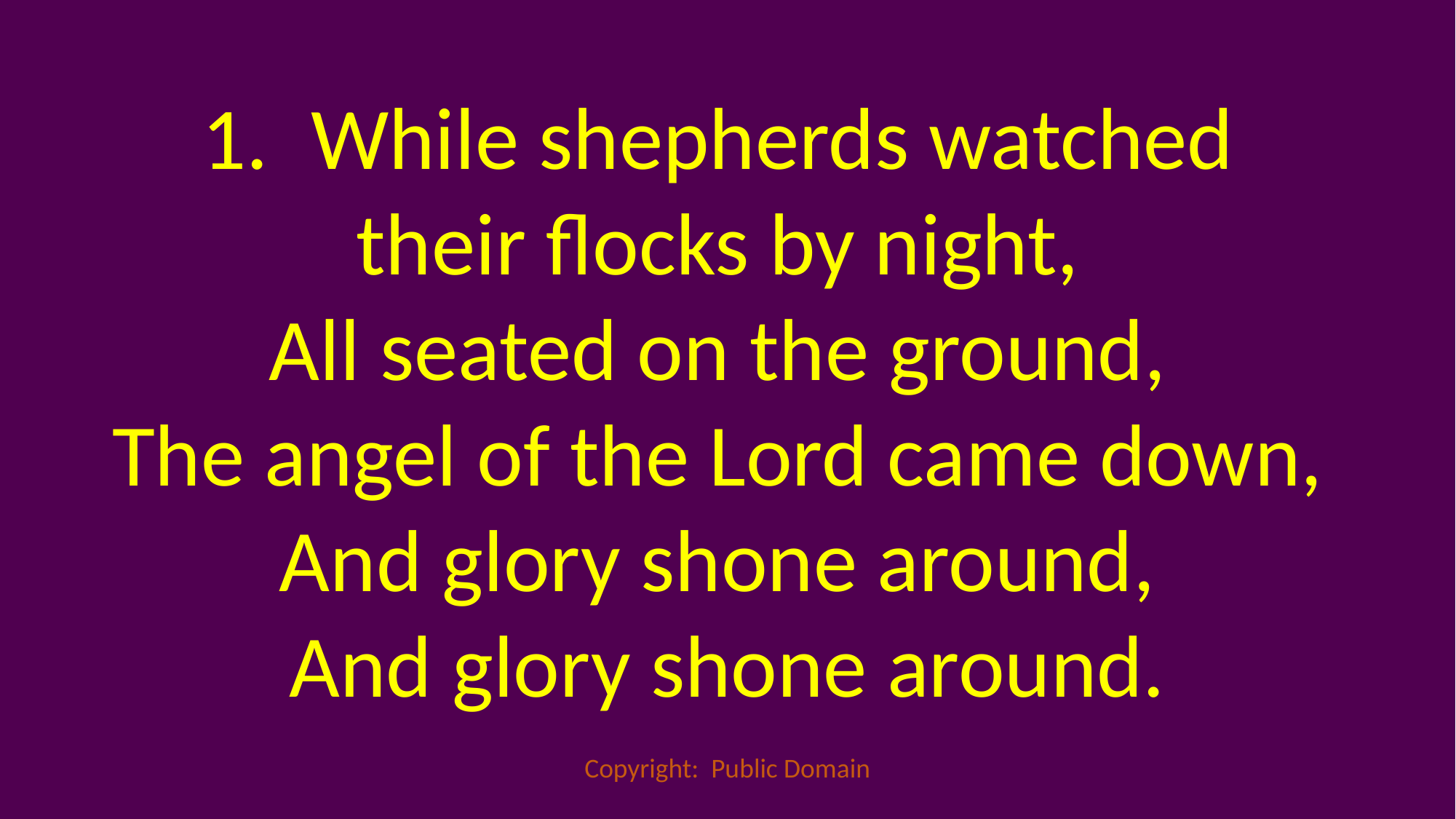

1. 	While shepherds watched
their flocks by night,
All seated on the ground,
The angel of the Lord came down,
And glory shone around,
And glory shone around.
Copyright:  Public Domain